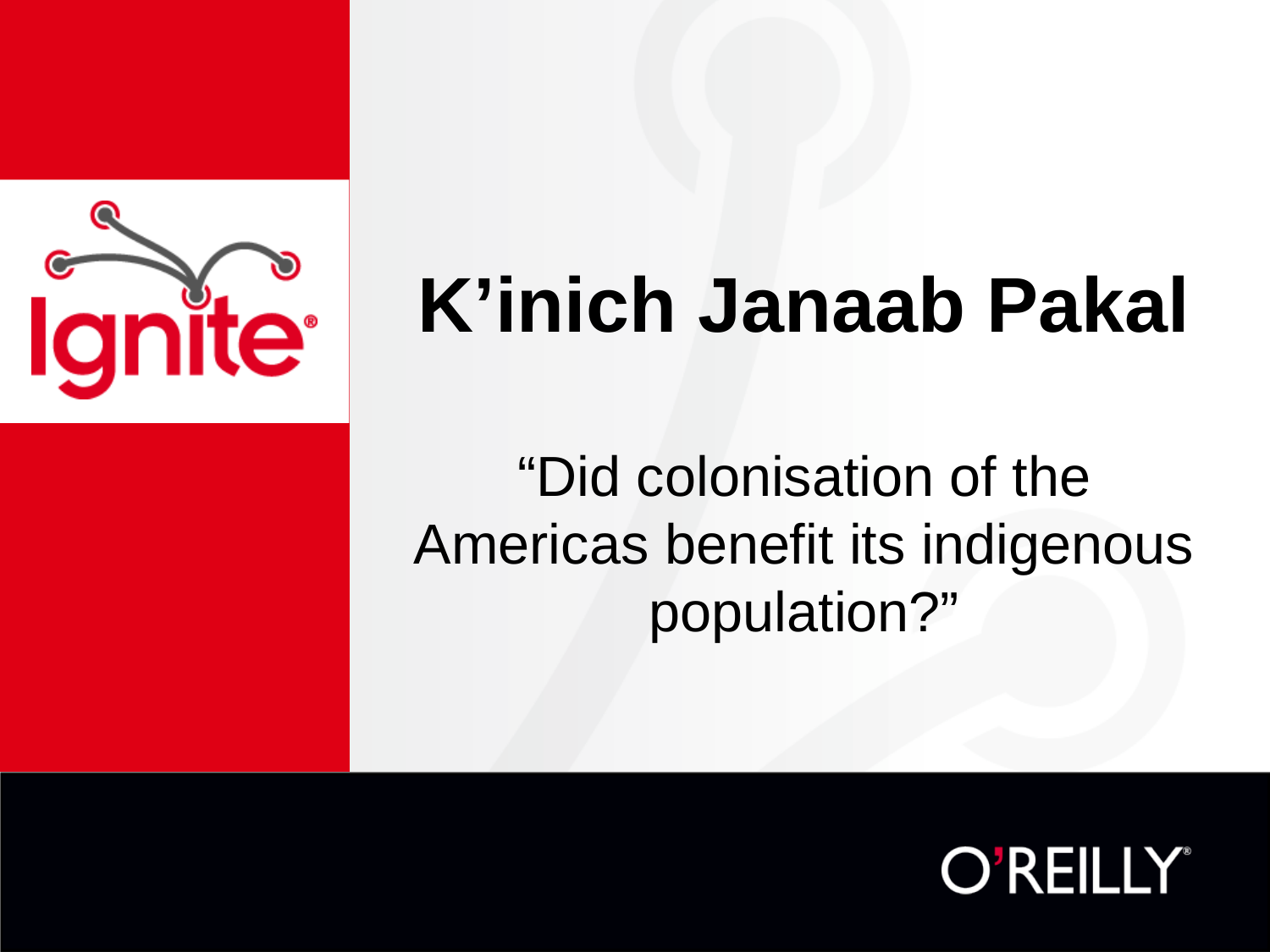

# K’inich Janaab Pakal
“Did colonisation of the Americas benefit its indigenous population?”